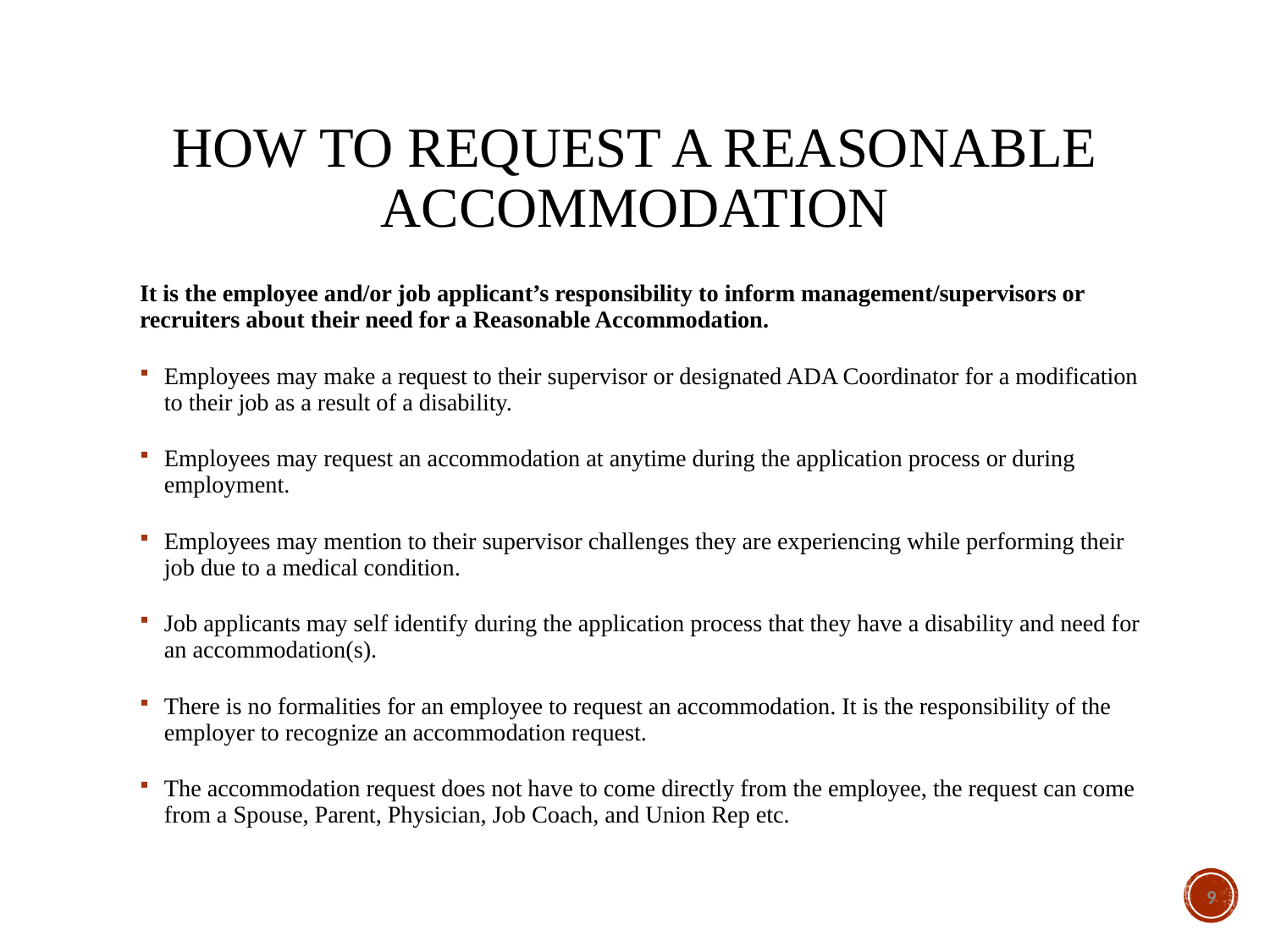

# HOW TO REQUEST A REASONABLE ACCOMMODATION
It is the employee and/or job applicant’s responsibility to inform management/supervisors or recruiters about their need for a Reasonable Accommodation.
Employees may make a request to their supervisor or designated ADA Coordinator for a modification to their job as a result of a disability.
Employees may request an accommodation at anytime during the application process or during employment.
Employees may mention to their supervisor challenges they are experiencing while performing their job due to a medical condition.
Job applicants may self identify during the application process that they have a disability and need for an accommodation(s).
There is no formalities for an employee to request an accommodation. It is the responsibility of the employer to recognize an accommodation request.
The accommodation request does not have to come directly from the employee, the request can come from a Spouse, Parent, Physician, Job Coach, and Union Rep etc.

9